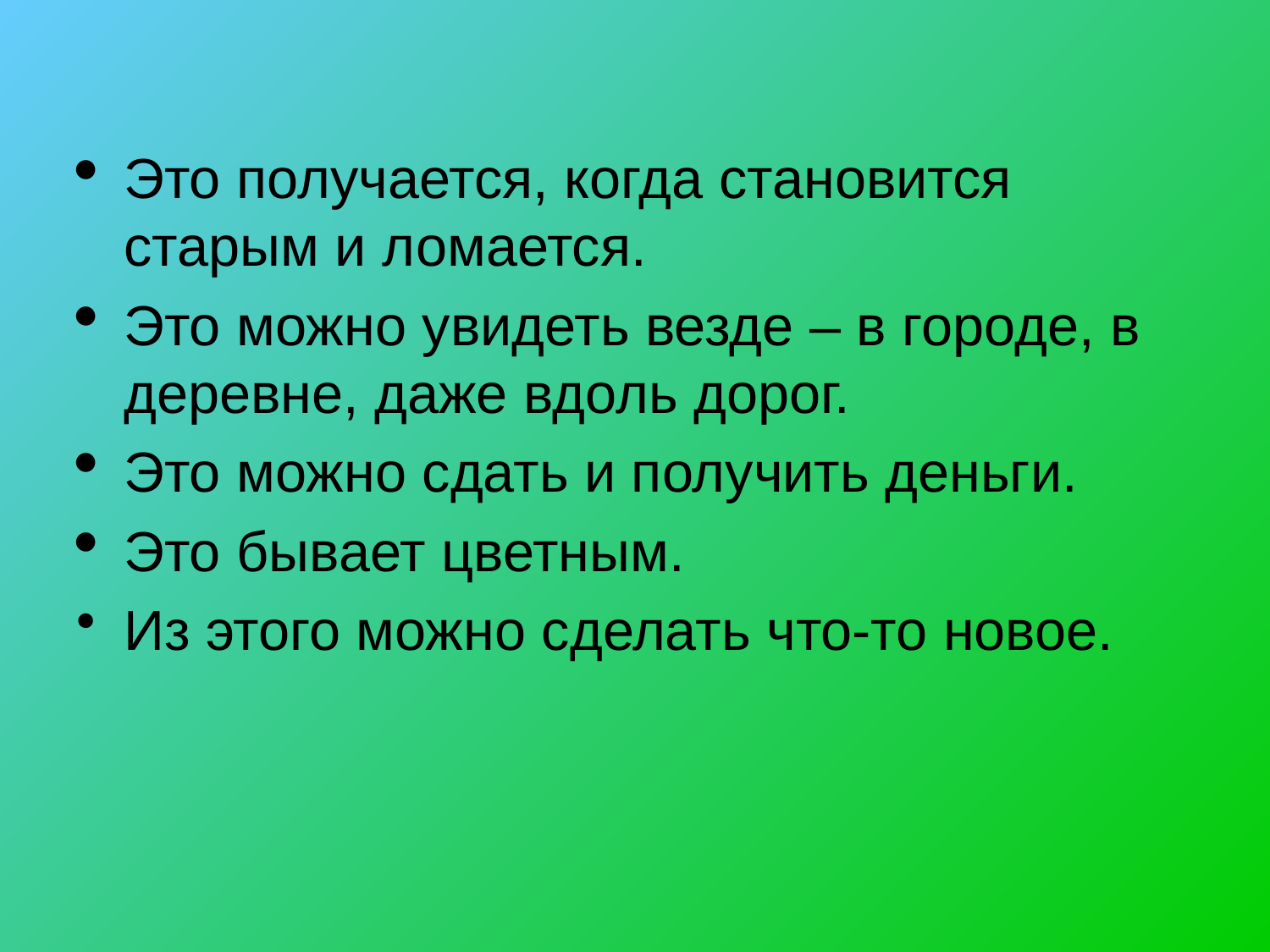

Это получается, когда становится старым и ломается.
Это можно увидеть везде – в городе, в деревне, даже вдоль дорог.
Это можно сдать и получить деньги.
Это бывает цветным.
Из этого можно сделать что-то новое.